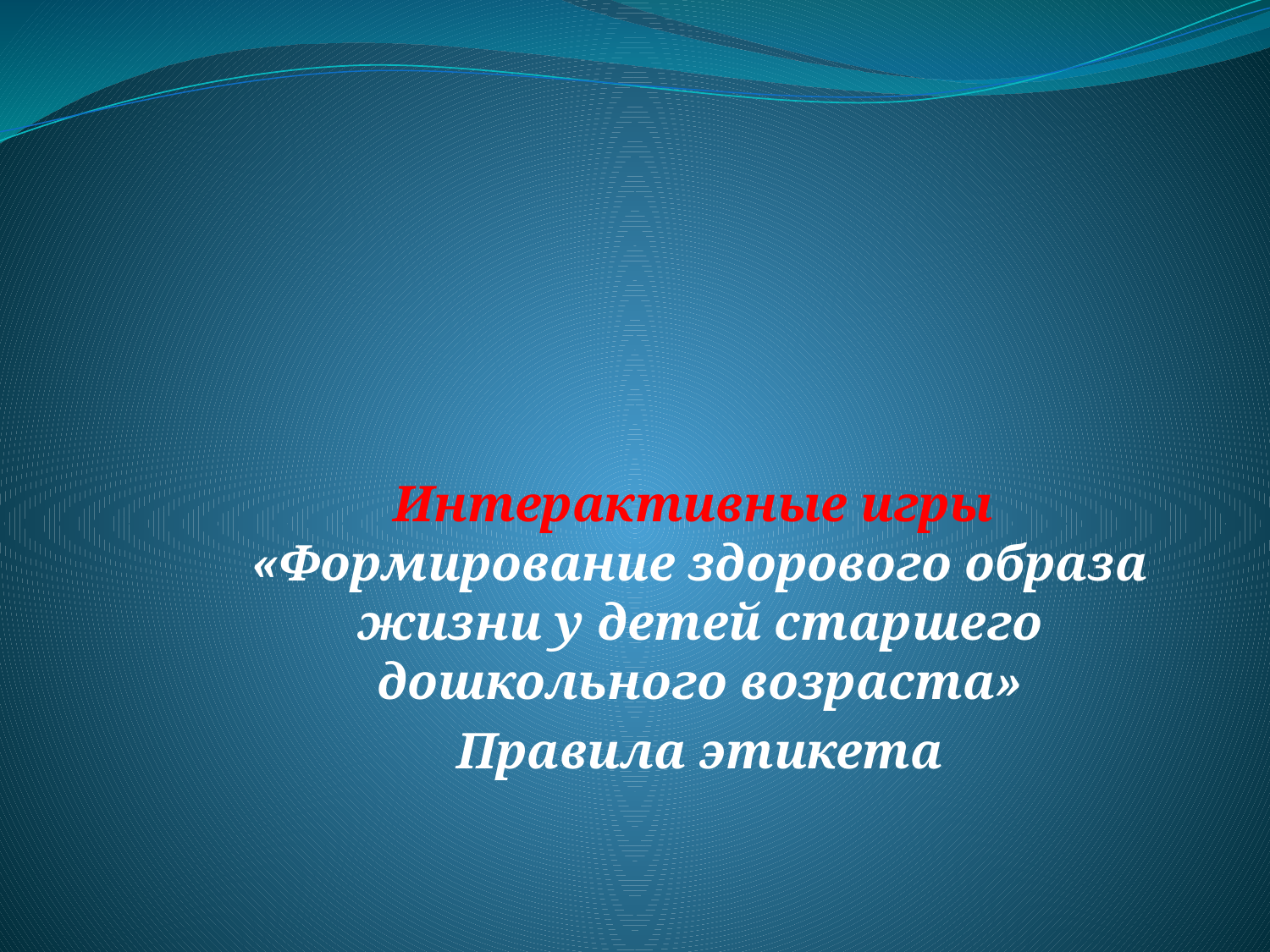

Интерактивные игры
«Формирование здорового образа жизни у детей старшего дошкольного возраста»
Правила этикета